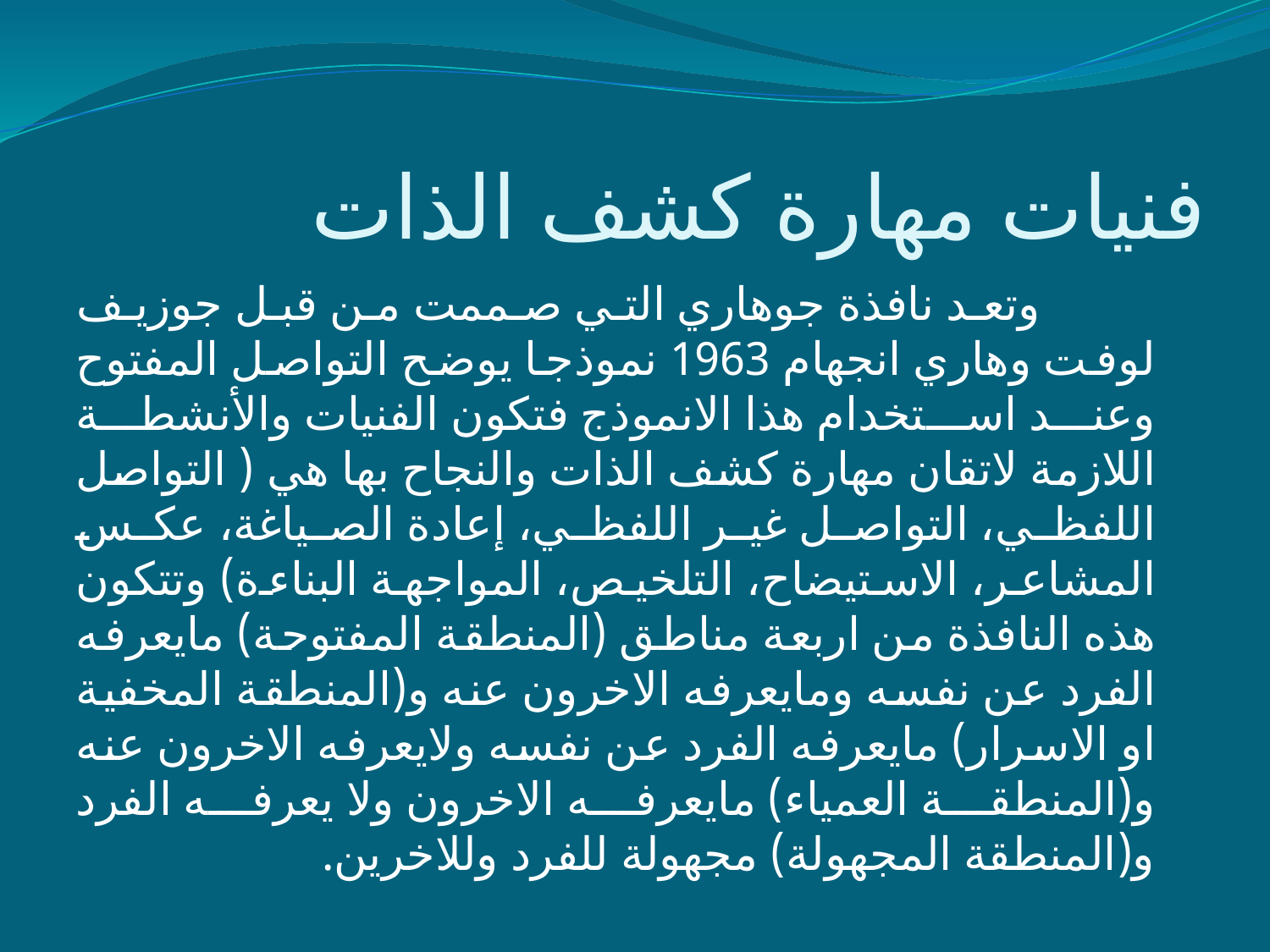

# فنيات مهارة كشف الذات
             وتعد نافذة جوهاري التي صممت من قبل جوزيف لوفت وهاري انجهام 1963 نموذجا يوضح التواصل المفتوح وعند استخدام هذا الانموذج فتكون الفنيات والأنشطة اللازمة لاتقان مهارة كشف الذات والنجاح بها هي ( التواصل اللفظي، التواصل غير اللفظي، إعادة الصياغة، عكس المشاعر، الاستيضاح، التلخيص، المواجهة البناءة) وتتكون هذه النافذة من اربعة مناطق (المنطقة المفتوحة) مايعرفه الفرد عن نفسه ومايعرفه الاخرون عنه و(المنطقة المخفية او الاسرار) مايعرفه الفرد عن نفسه ولايعرفه الاخرون عنه و(المنطقة العمياء) مايعرفه الاخرون ولا يعرفه الفرد و(المنطقة المجهولة) مجهولة للفرد وللاخرين.